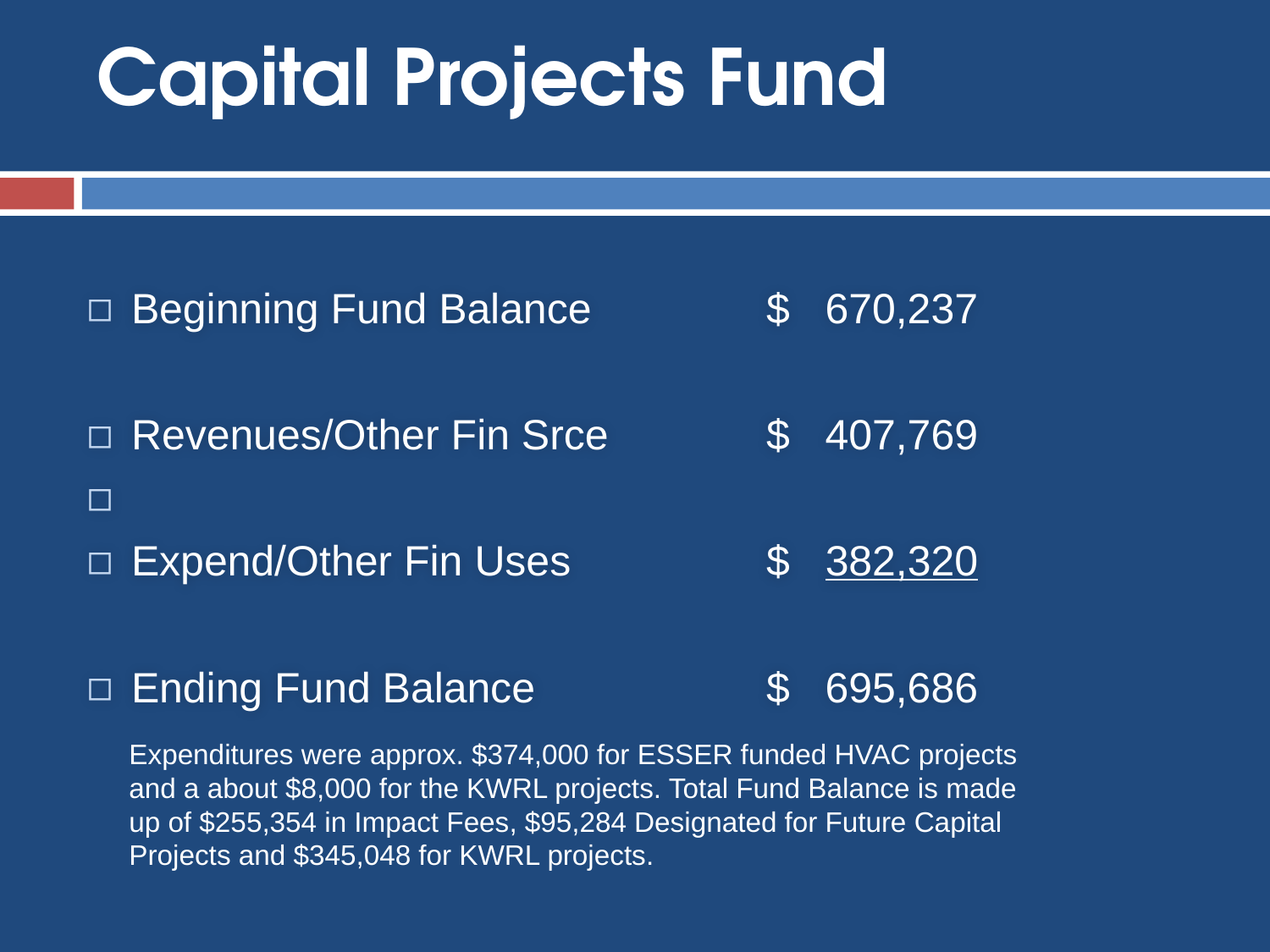

# Capital Projects Fund
Beginning Fund Balance		$   670,237

Revenues/Other Fin Srce		$   407,769

Expend/Other Fin Uses		$   382,320

Ending Fund Balance		$   695,686
Expenditures were approx. $374,000 for ESSER funded HVAC projects and a about $8,000 for the KWRL projects. Total Fund Balance is made up of $255,354 in Impact Fees, $95,284 Designated for Future Capital Projects and $345,048 for KWRL projects.